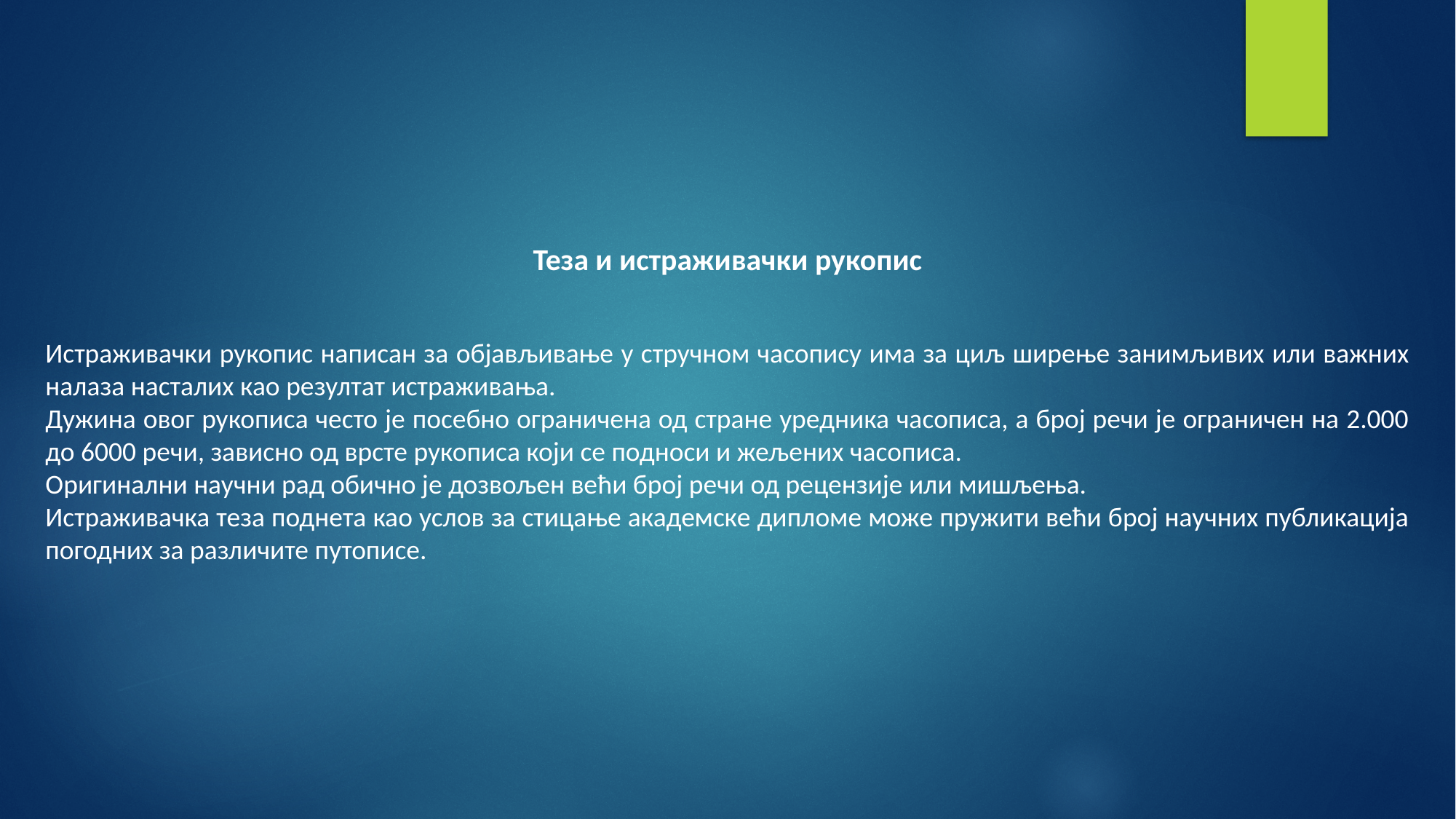

Теза и истраживачки рукопис

Истраживачки рукопис написан за објављивање у стручном часопису има за циљ ширење занимљивих или важних налаза насталих као резултат истраживања.
Дужина овог рукописа често је посебно ограничена од стране уредника часописа, а број речи је ограничен на 2.000 до 6000 речи, зависно од врсте рукописа који се подноси и жељених часописа.
Оригинални научни рад обично је дозвољен већи број речи од рецензије или мишљења.
Истраживачка теза поднета као услов за стицање академске дипломе може пружити већи број научних публикација погодних за различите путописе.